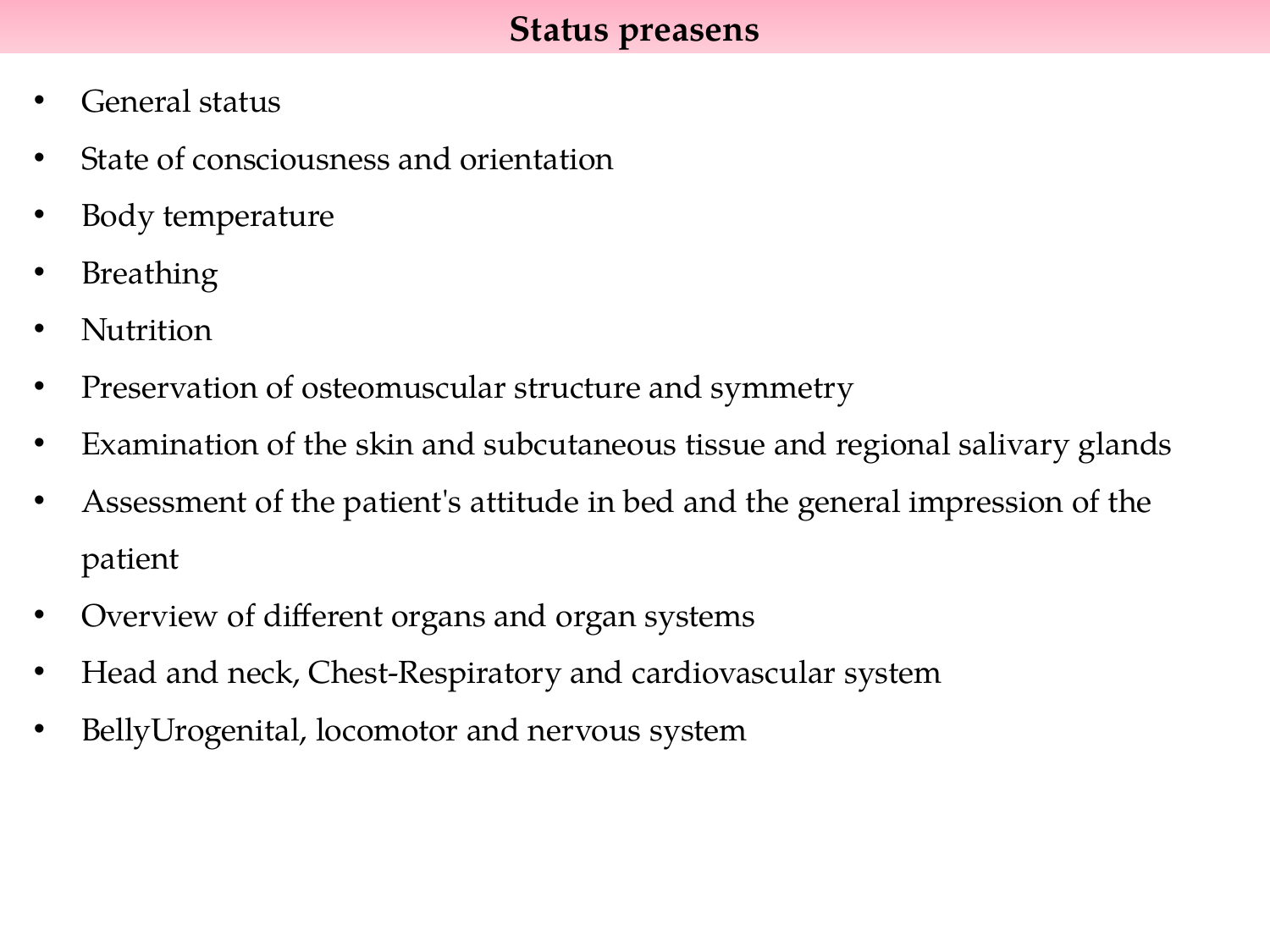

Status preasens
General status
State of consciousness and orientation
Body temperature
Breathing
Nutrition
Preservation of osteomuscular structure and symmetry
Examination of the skin and subcutaneous tissue and regional salivary glands
Assessment of the patient's attitude in bed and the general impression of the patient
Overview of different organs and organ systems
Head and neck, Chest-Respiratory and cardiovascular system
BellyUrogenital, locomotor and nervous system